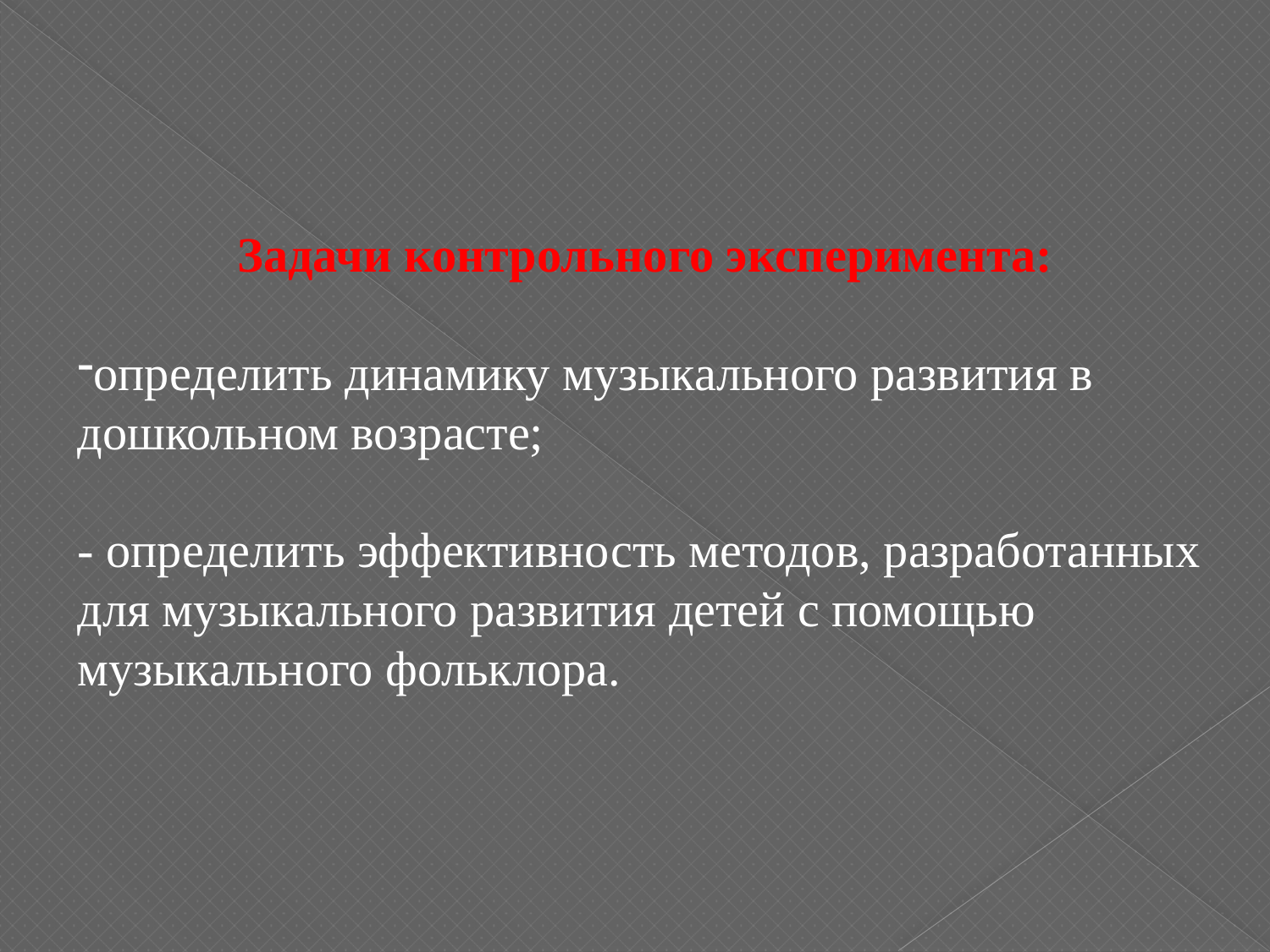

Задачи контрольного эксперимента:

определить динамику музыкального развития в дошкольном возрасте;

- определить эффективность методов, разработанных для музыкального развития детей с помощью музыкального фольклора.